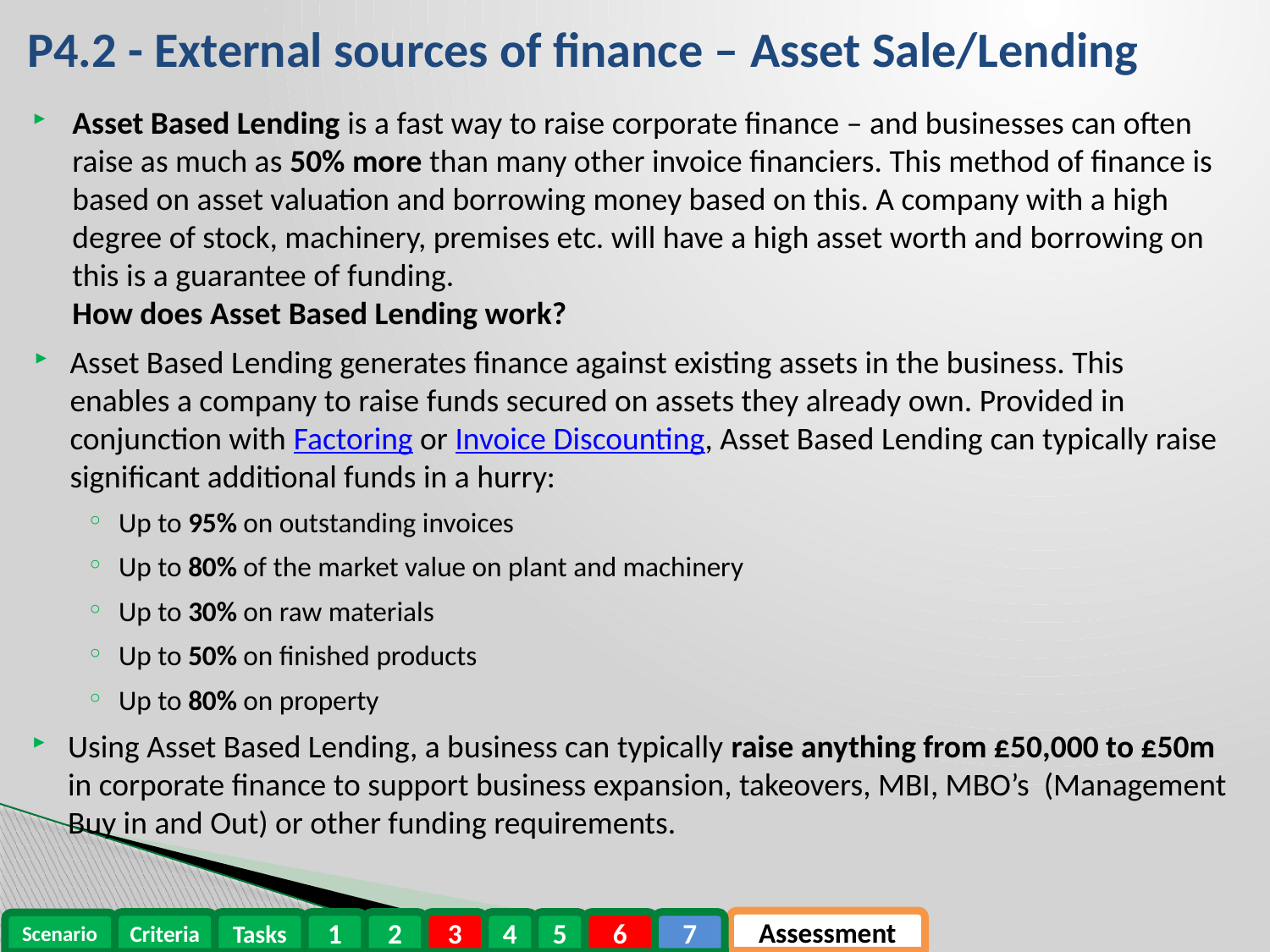

# P4.2 - External sources of finance – Asset Sale/Lending
Asset Based Lending is a fast way to raise corporate finance – and businesses can often raise as much as 50% more than many other invoice financiers. This method of finance is based on asset valuation and borrowing money based on this. A company with a high degree of stock, machinery, premises etc. will have a high asset worth and borrowing on this is a guarantee of funding.
How does Asset Based Lending work?
Asset Based Lending generates finance against existing assets in the business. This enables a company to raise funds secured on assets they already own. Provided in conjunction with Factoring or Invoice Discounting, Asset Based Lending can typically raise significant additional funds in a hurry:
Up to 95% on outstanding invoices
Up to 80% of the market value on plant and machinery
Up to 30% on raw materials
Up to 50% on finished products
Up to 80% on property
Using Asset Based Lending, a business can typically raise anything from £50,000 to £50m in corporate finance to support business expansion, takeovers, MBI, MBO’s  (Management Buy in and Out) or other funding requirements.